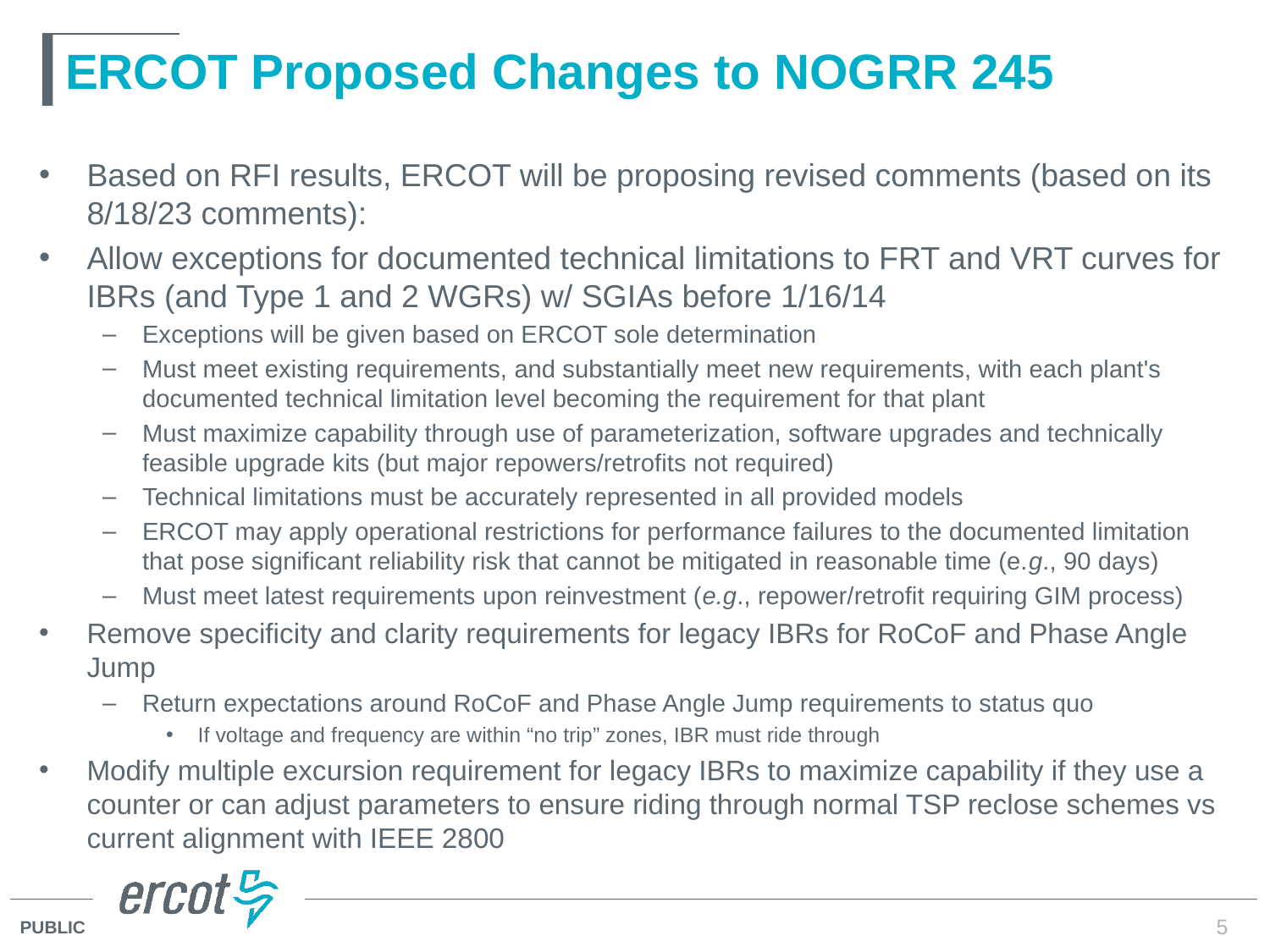

# ERCOT Proposed Changes to NOGRR 245
Based on RFI results, ERCOT will be proposing revised comments (based on its 8/18/23 comments):
Allow exceptions for documented technical limitations to FRT and VRT curves for IBRs (and Type 1 and 2 WGRs) w/ SGIAs before 1/16/14
Exceptions will be given based on ERCOT sole determination
Must meet existing requirements, and substantially meet new requirements, with each plant's documented technical limitation level becoming the requirement for that plant
Must maximize capability through use of parameterization, software upgrades and technically feasible upgrade kits (but major repowers/retrofits not required)
Technical limitations must be accurately represented in all provided models
ERCOT may apply operational restrictions for performance failures to the documented limitation that pose significant reliability risk that cannot be mitigated in reasonable time (e.g., 90 days)
Must meet latest requirements upon reinvestment (e.g., repower/retrofit requiring GIM process)
Remove specificity and clarity requirements for legacy IBRs for RoCoF and Phase Angle Jump
Return expectations around RoCoF and Phase Angle Jump requirements to status quo
If voltage and frequency are within “no trip” zones, IBR must ride through
Modify multiple excursion requirement for legacy IBRs to maximize capability if they use a counter or can adjust parameters to ensure riding through normal TSP reclose schemes vs current alignment with IEEE 2800

5